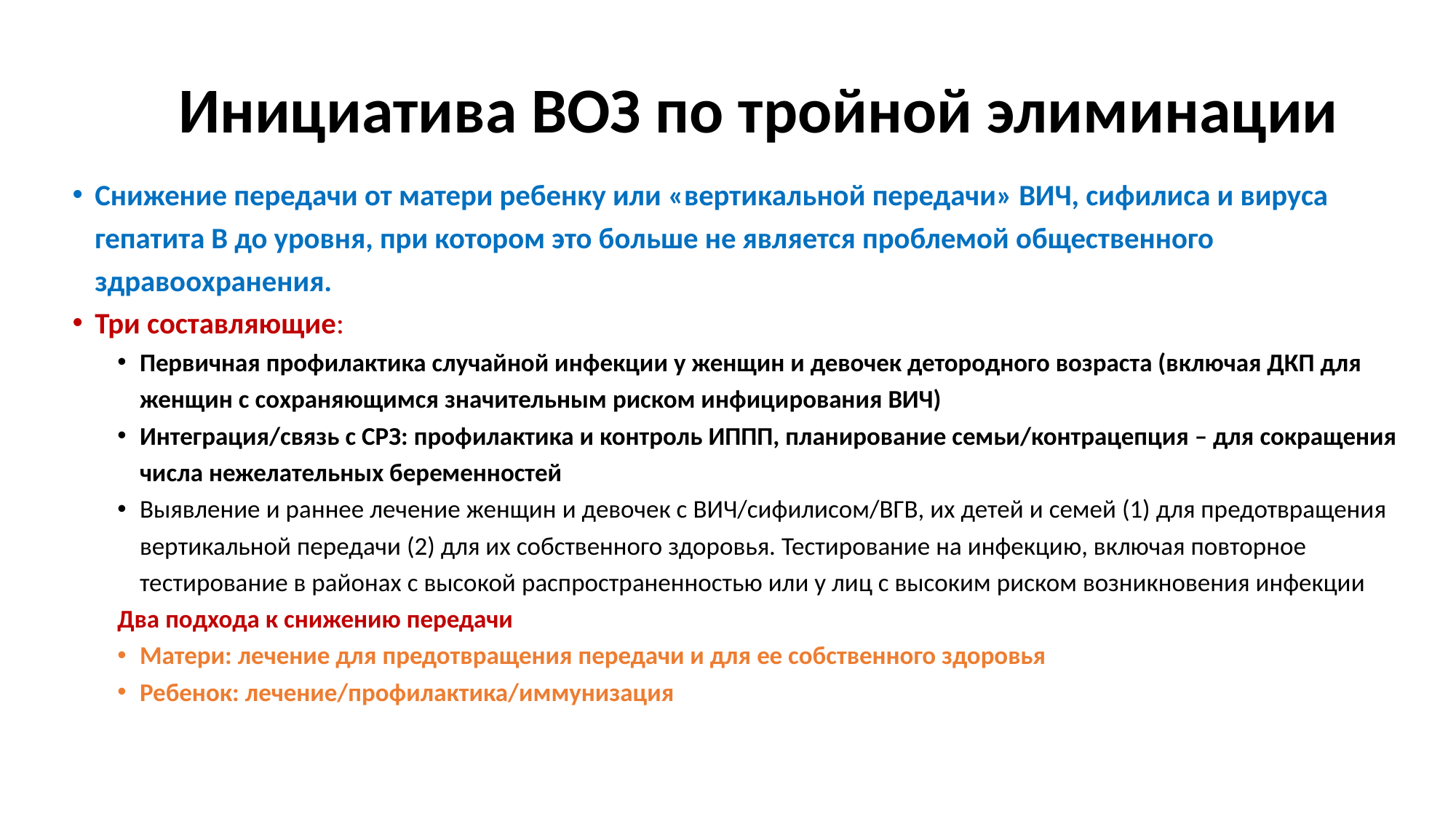

# Инициатива ВОЗ по тройной элиминации
Снижение передачи от матери ребенку или «вертикальной передачи» ВИЧ, сифилиса и вируса гепатита В до уровня, при котором это больше не является проблемой общественного здравоохранения.
Три составляющие:
Первичная профилактика случайной инфекции у женщин и девочек детородного возраста (включая ДКП для женщин с сохраняющимся значительным риском инфицирования ВИЧ)
Интеграция/связь с СРЗ: профилактика и контроль ИППП, планирование семьи/контрацепция – для сокращения числа нежелательных беременностей
Выявление и раннее лечение женщин и девочек с ВИЧ/сифилисом/ВГВ, их детей и семей (1) для предотвращения вертикальной передачи (2) для их собственного здоровья. Тестирование на инфекцию, включая повторное тестирование в районах с высокой распространенностью или у лиц с высоким риском возникновения инфекции
Два подхода к снижению передачи
Матери: лечение для предотвращения передачи и для ее собственного здоровья
Ребенок: лечение/профилактика/иммунизация